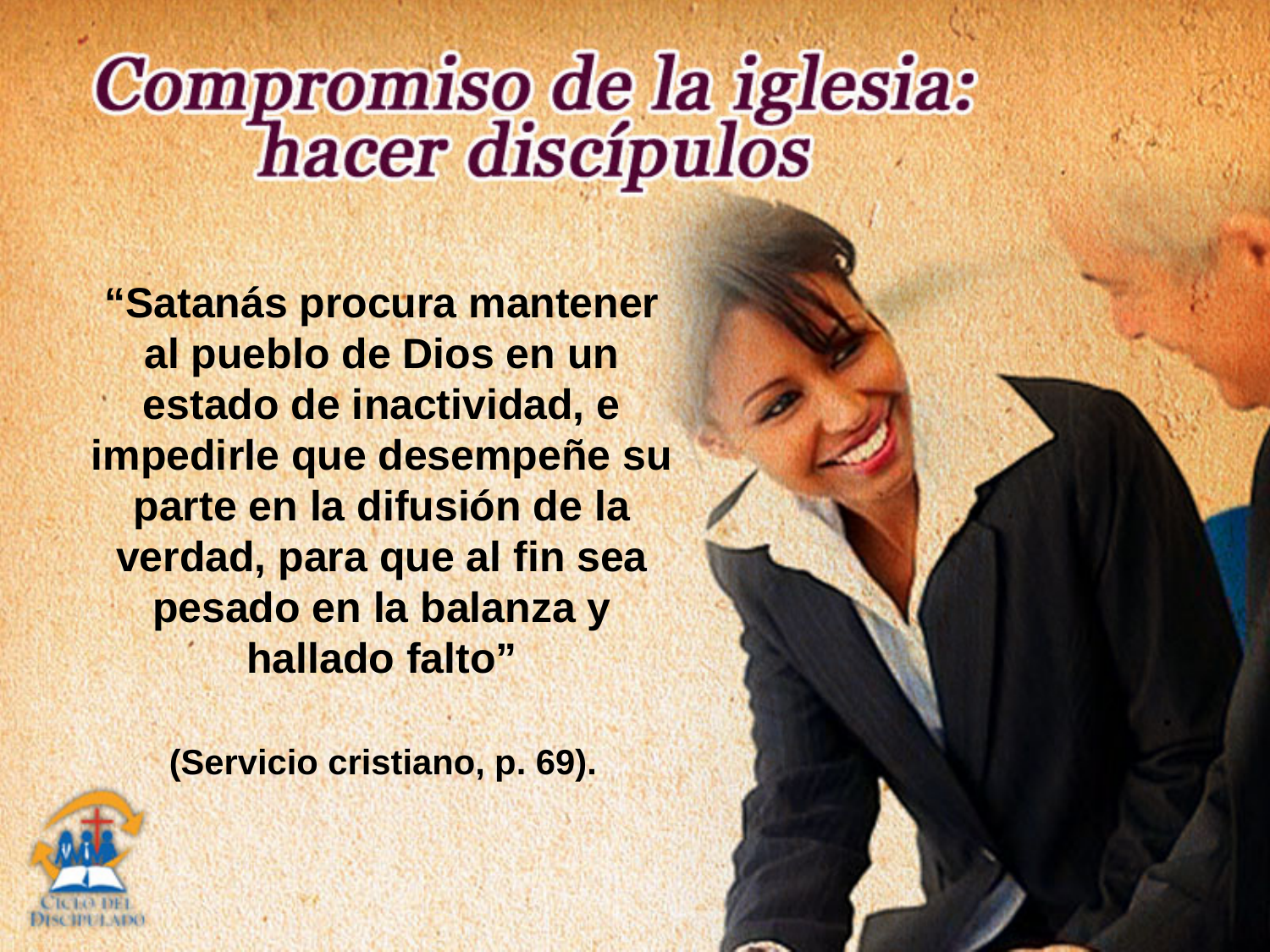

“Satanás procura mantener al pueblo de Dios en un estado de inactividad, e impedirle que desempeñe su parte en la difusión de la verdad, para que al fin sea pesado en la balanza y hallado falto”

 (Servicio cristiano, p. 69).